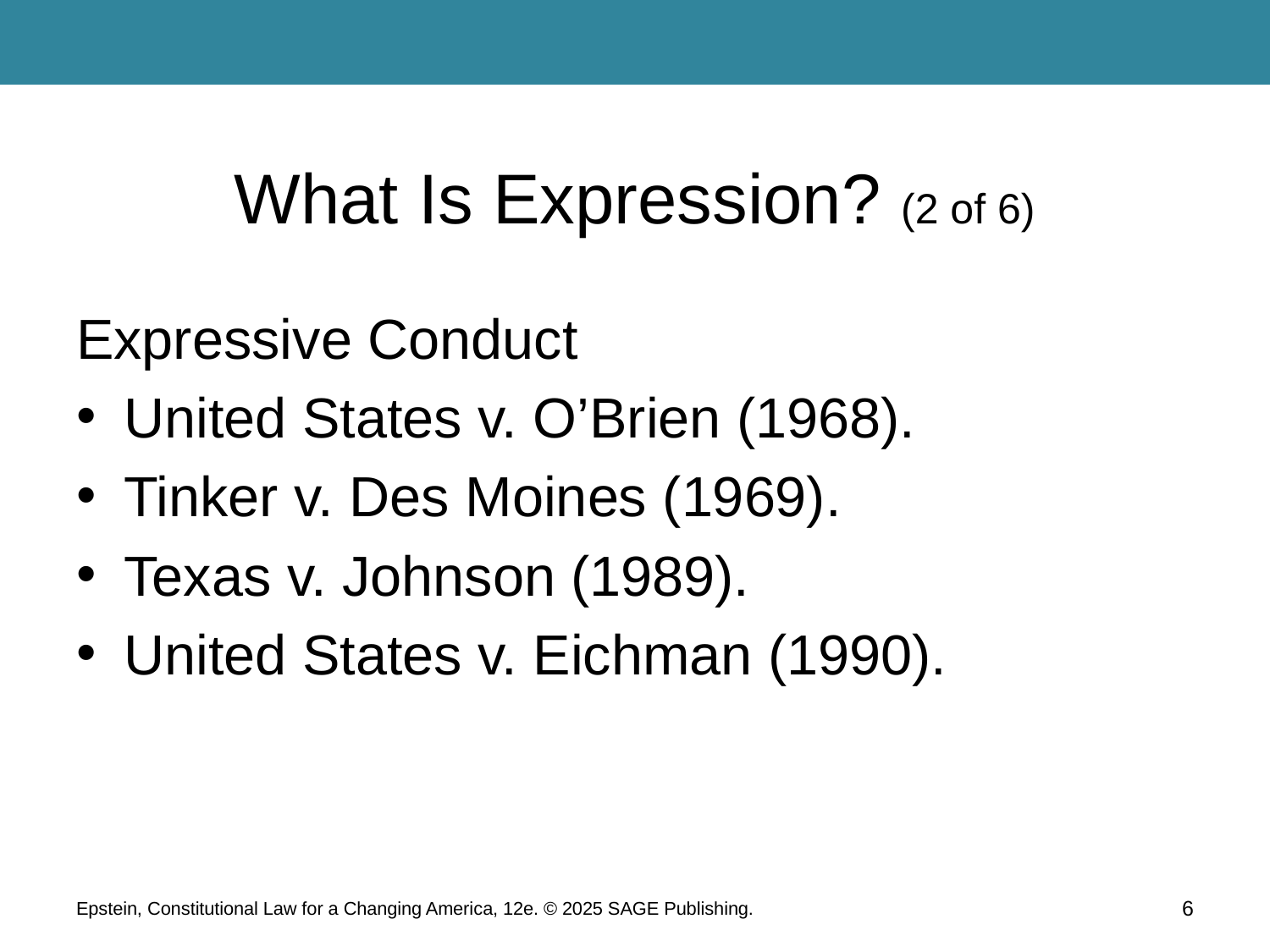

# What Is Expression? (2 of 6)
Expressive Conduct
United States v. O’Brien (1968).
Tinker v. Des Moines (1969).
Texas v. Johnson (1989).
United States v. Eichman (1990).
Epstein, Constitutional Law for a Changing America, 12e. © 2025 SAGE Publishing.
6